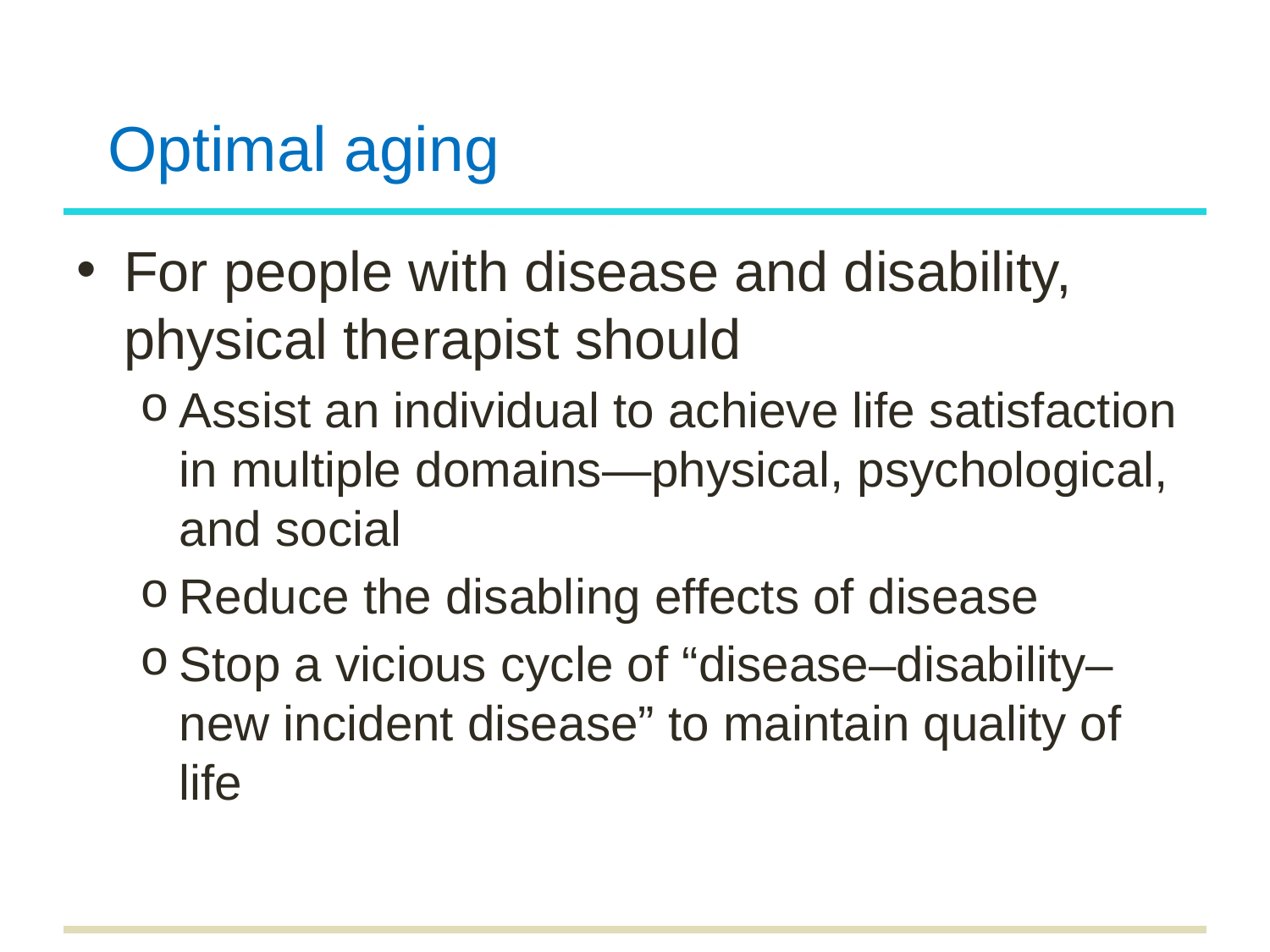

# Optimal aging
For people with disease and disability, physical therapist should
Assist an individual to achieve life satisfaction in multiple domains—physical, psychological, and social
Reduce the disabling effects of disease
Stop a vicious cycle of “disease–disability–new incident disease” to maintain quality of life